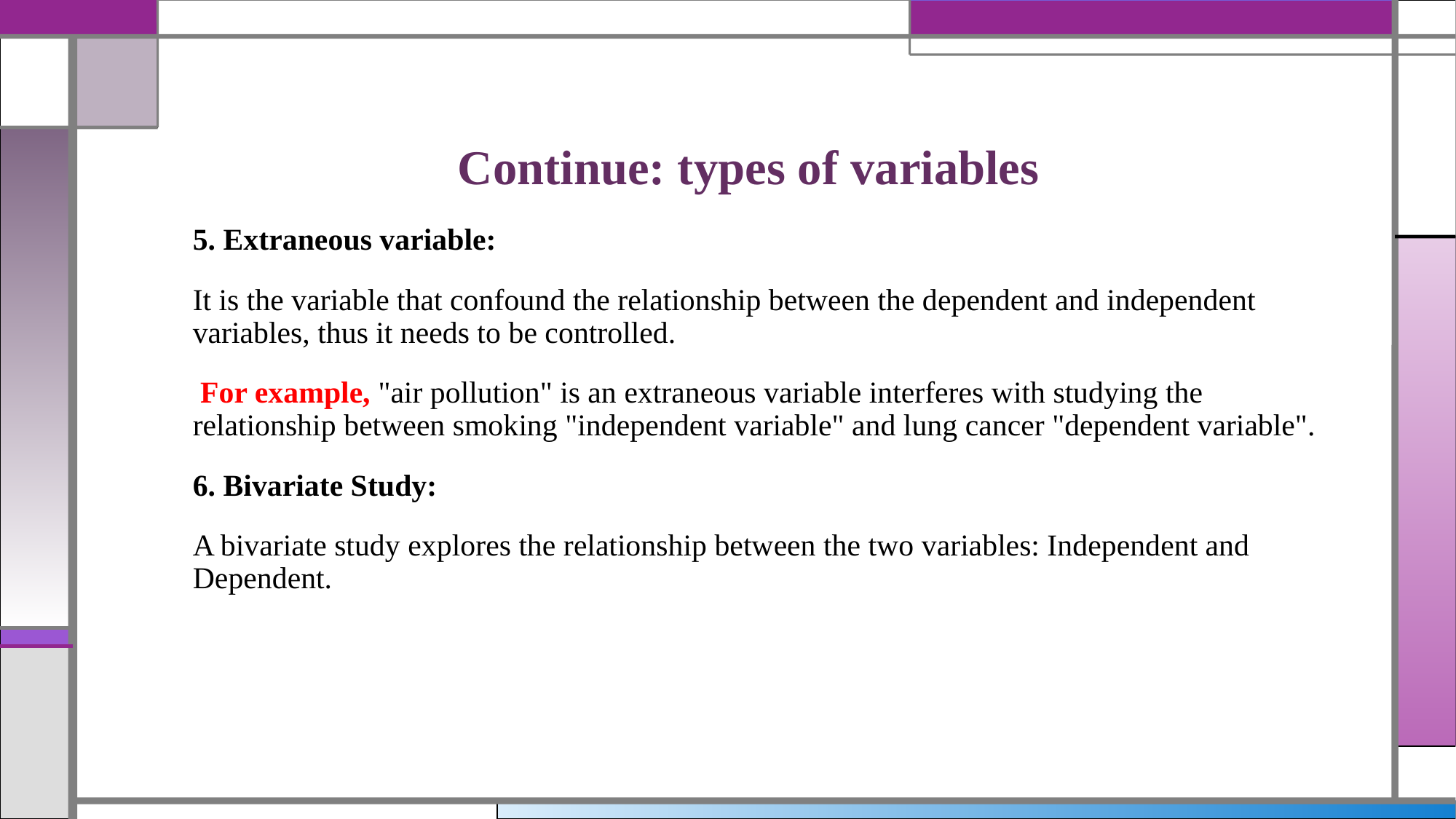

# Continue: types of variables
5. Extraneous variable:
It is the variable that confound the relationship between the dependent and independent variables, thus it needs to be controlled.
 For example, "air pollution" is an extraneous variable interferes with studying the relationship between smoking "independent variable" and lung cancer "dependent variable".
6. Bivariate Study:
A bivariate study explores the relationship between the two variables: Independent and Dependent.